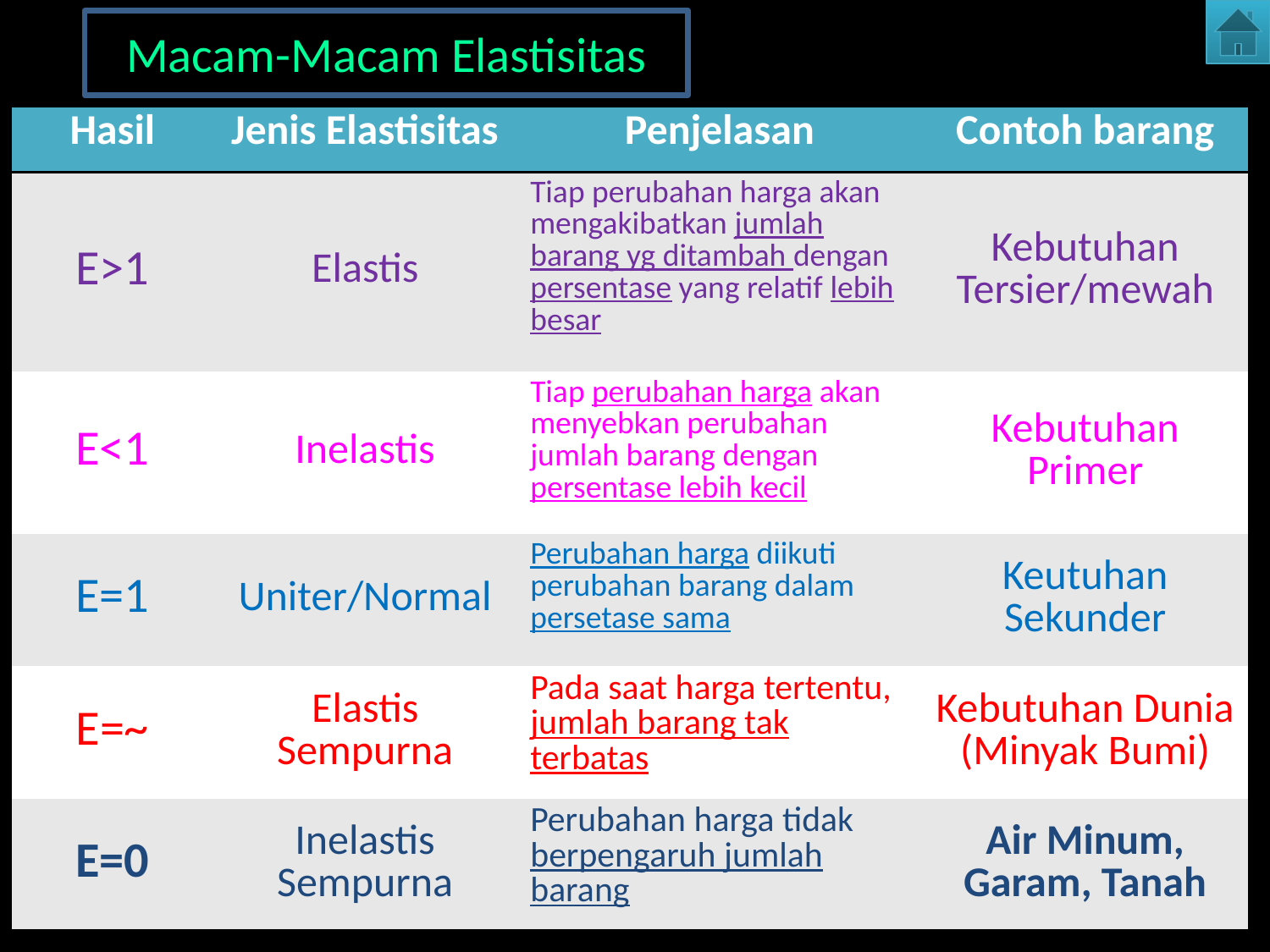

Macam-Macam Elastisitas
| Hasil | Jenis Elastisitas | Penjelasan | Contoh barang |
| --- | --- | --- | --- |
| E>1 | Elastis | Tiap perubahan harga akan mengakibatkan jumlah barang yg ditambah dengan persentase yang relatif lebih besar | Kebutuhan Tersier/mewah |
| E<1 | Inelastis | Tiap perubahan harga akan menyebkan perubahan jumlah barang dengan persentase lebih kecil | Kebutuhan Primer |
| E=1 | Uniter/Normal | Perubahan harga diikuti perubahan barang dalam persetase sama | Keutuhan Sekunder |
| E=~ | Elastis Sempurna | Pada saat harga tertentu, jumlah barang tak terbatas | Kebutuhan Dunia (Minyak Bumi) |
| E=0 | Inelastis Sempurna | Perubahan harga tidak berpengaruh jumlah barang | Air Minum, Garam, Tanah |